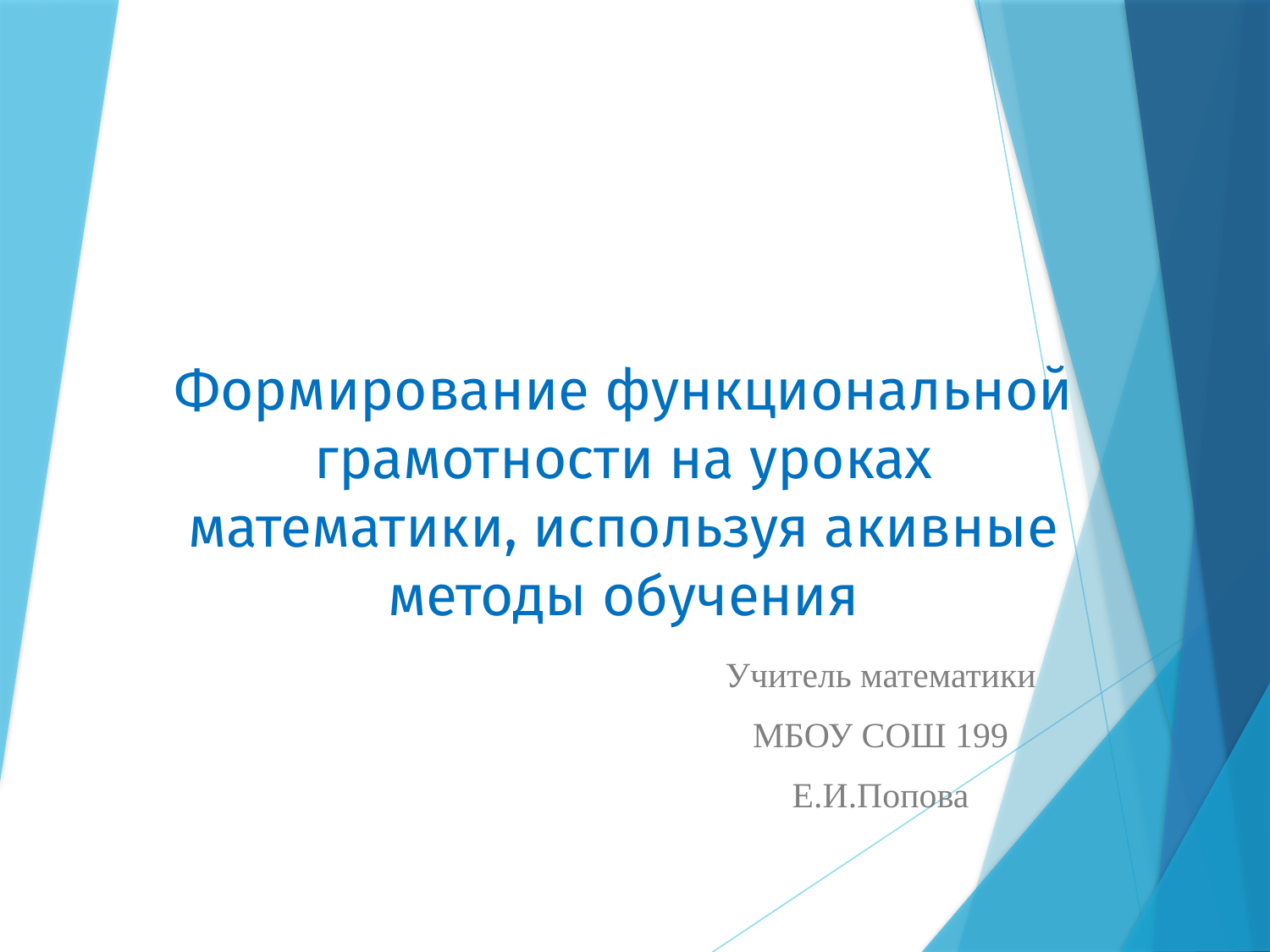

# Формирование функциональной грамотности на уроках математики, используя акивные методы обучения
Учитель математики
МБОУ СОШ 199
Е.И.Попова